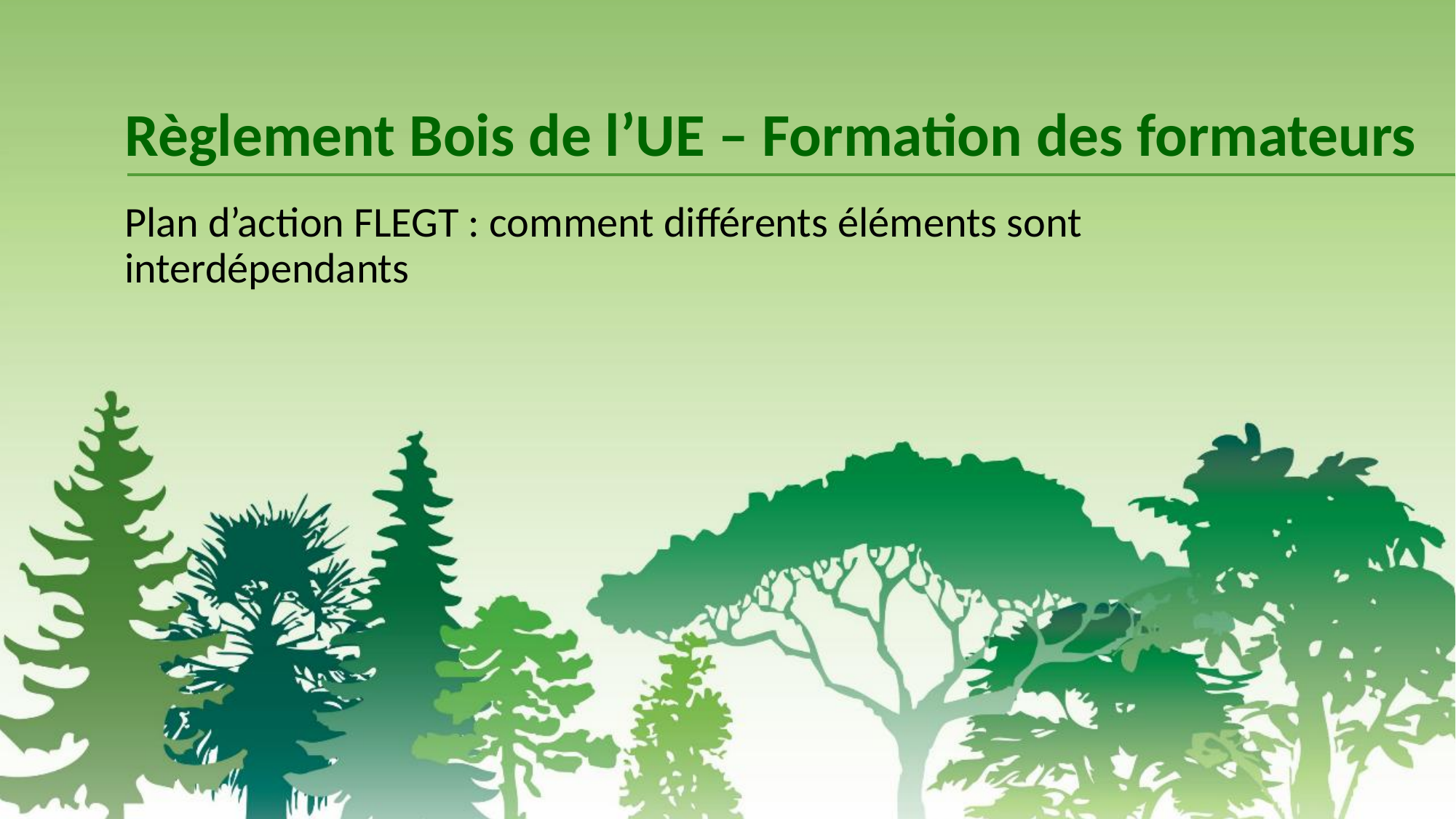

# Règlement Bois de l’UE – Formation des formateurs
Plan d’action FLEGT : comment différents éléments sont interdépendants
2